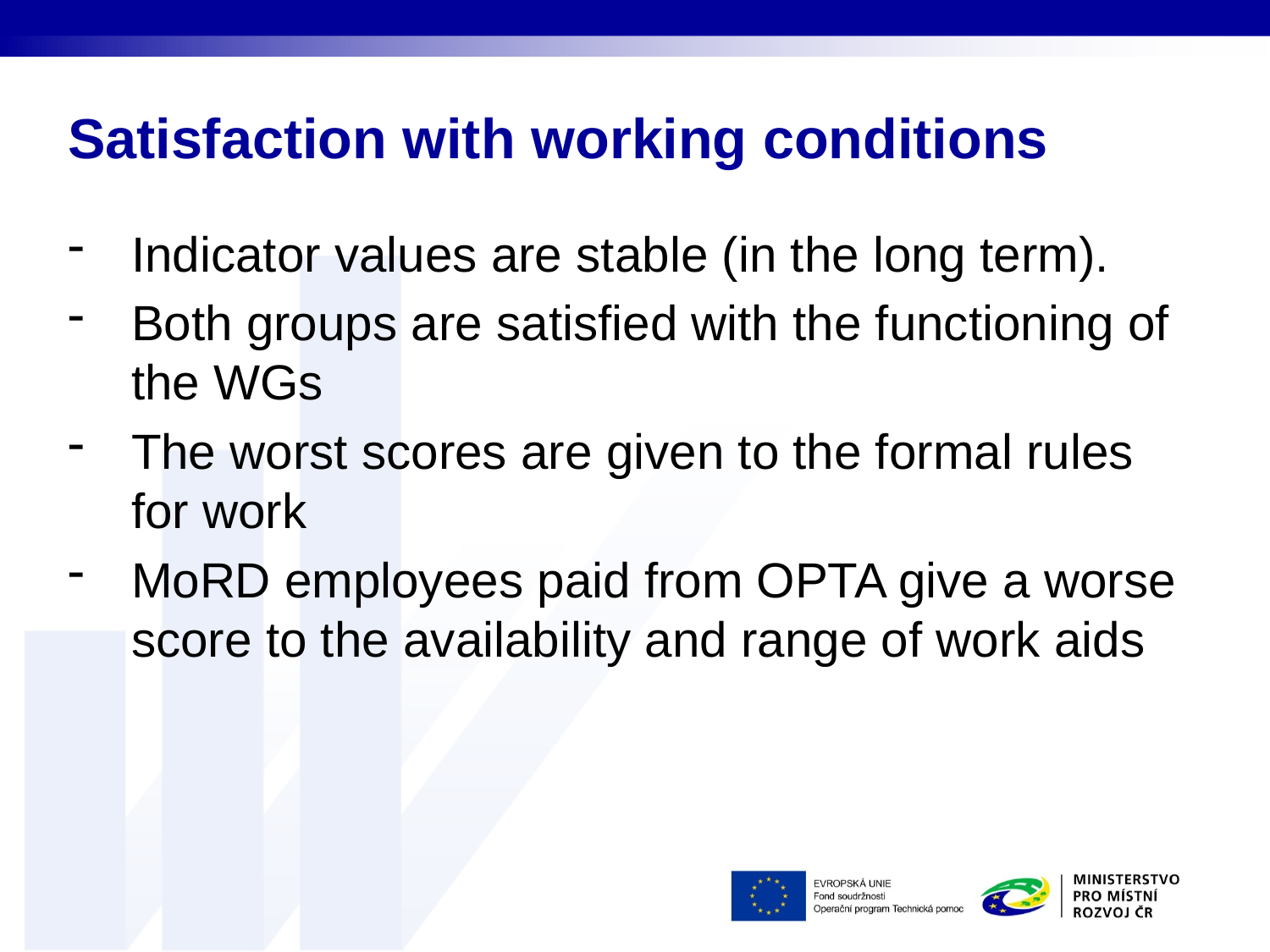

# Satisfaction with working conditions
Indicator values are stable (in the long term).
Both groups are satisfied with the functioning of the WGs
The worst scores are given to the formal rules for work
MoRD employees paid from OPTA give a worse score to the availability and range of work aids